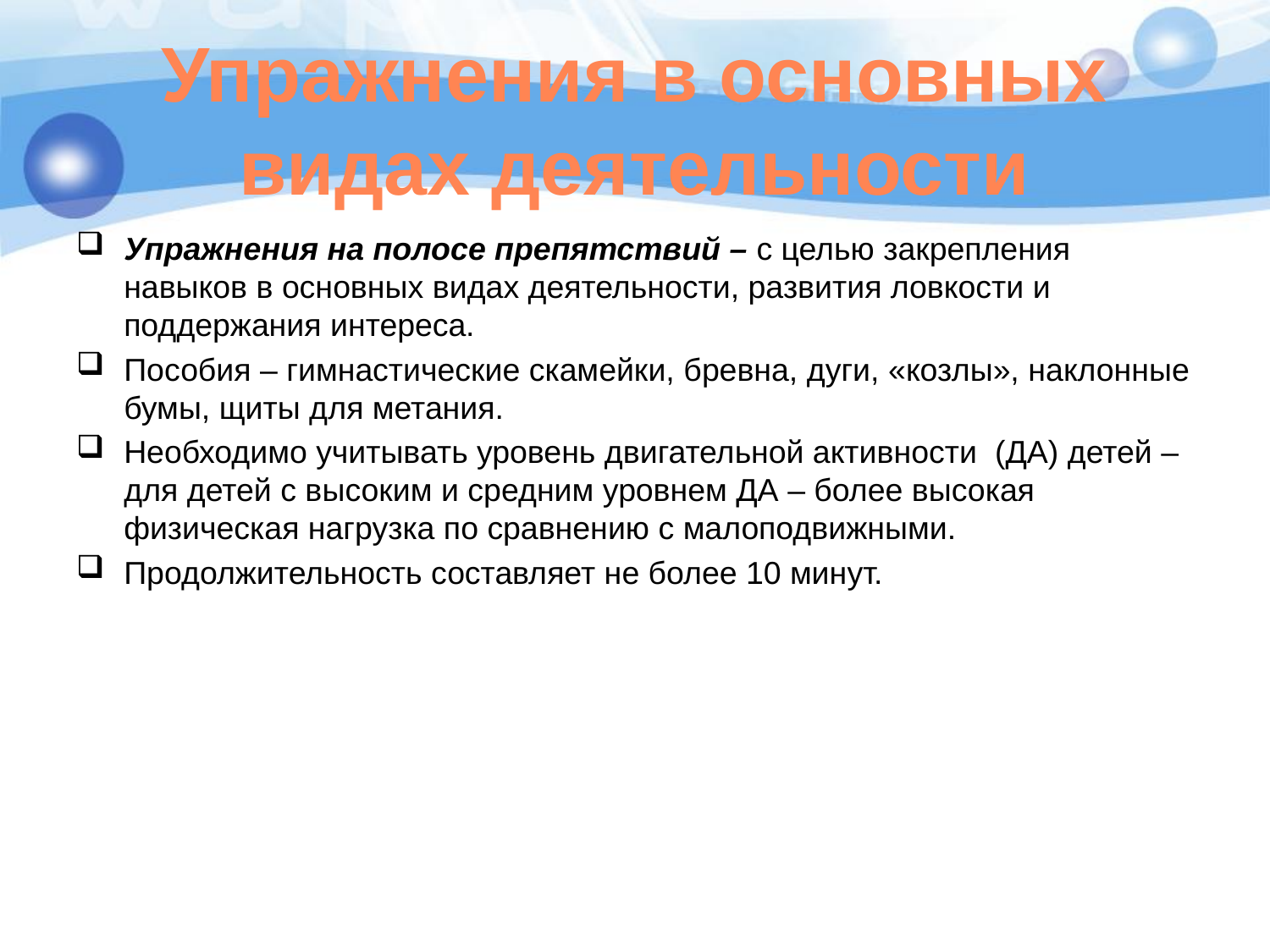

# Упражнения в основных видах деятельности
Упражнения на полосе препятствий – с целью закрепления навыков в основных видах деятельности, развития ловкости и поддержания интереса.
Пособия – гимнастические скамейки, бревна, дуги, «козлы», наклонные бумы, щиты для метания.
Необходимо учитывать уровень двигательной активности  (ДА) детей – для детей с высоким и средним уровнем ДА – более высокая физическая нагрузка по сравнению с малоподвижными.
Продолжительность составляет не более 10 минут.